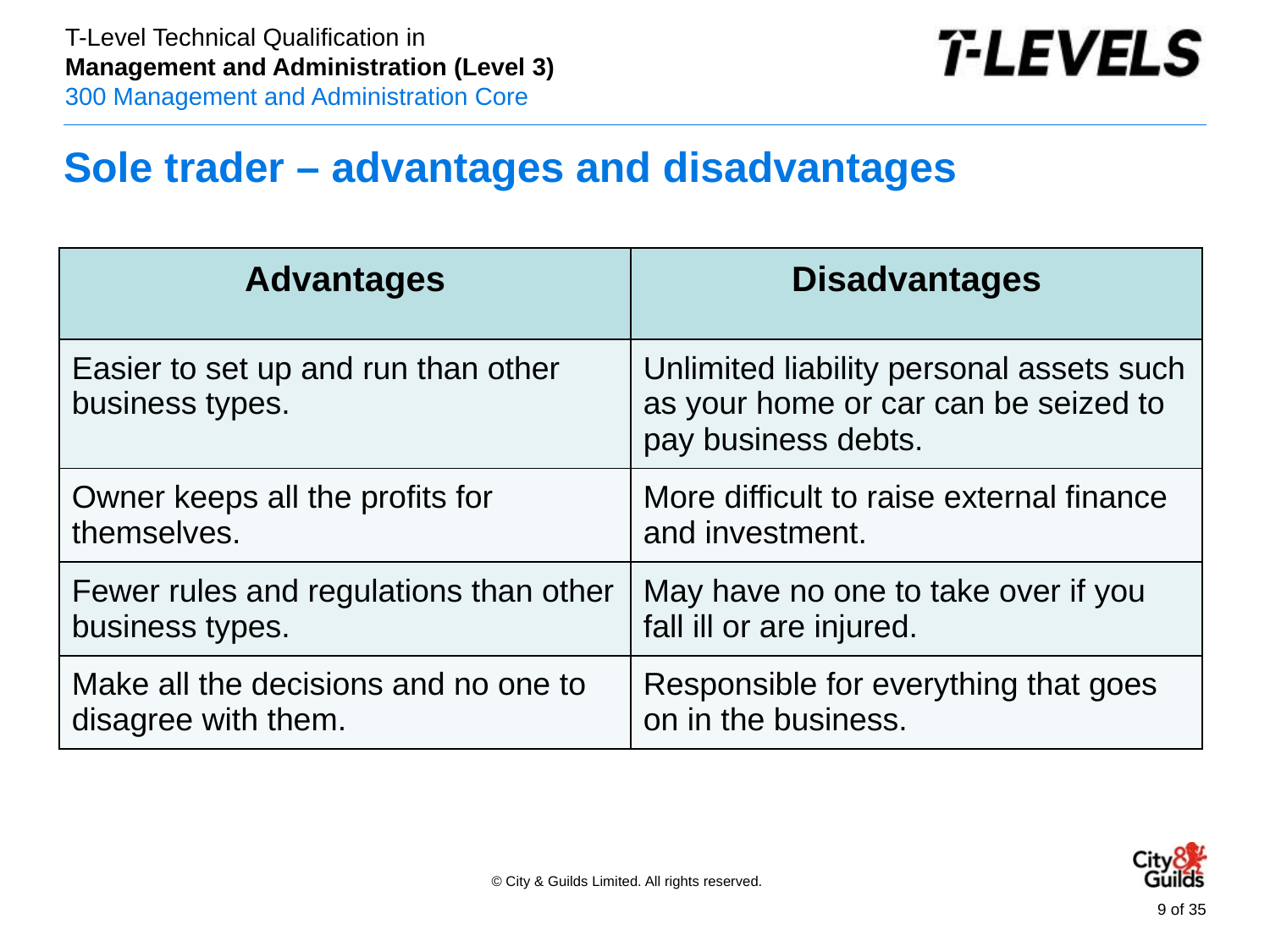

# Sole trader – advantages and disadvantages
| Advantages | Disadvantages |
| --- | --- |
| Easier to set up and run than other business types. | Unlimited liability personal assets such as your home or car can be seized to pay business debts. |
| Owner keeps all the profits for themselves. | More difficult to raise external finance and investment. |
| Fewer rules and regulations than other business types. | May have no one to take over if you fall ill or are injured. |
| Make all the decisions and no one to disagree with them. | Responsible for everything that goes on in the business. |